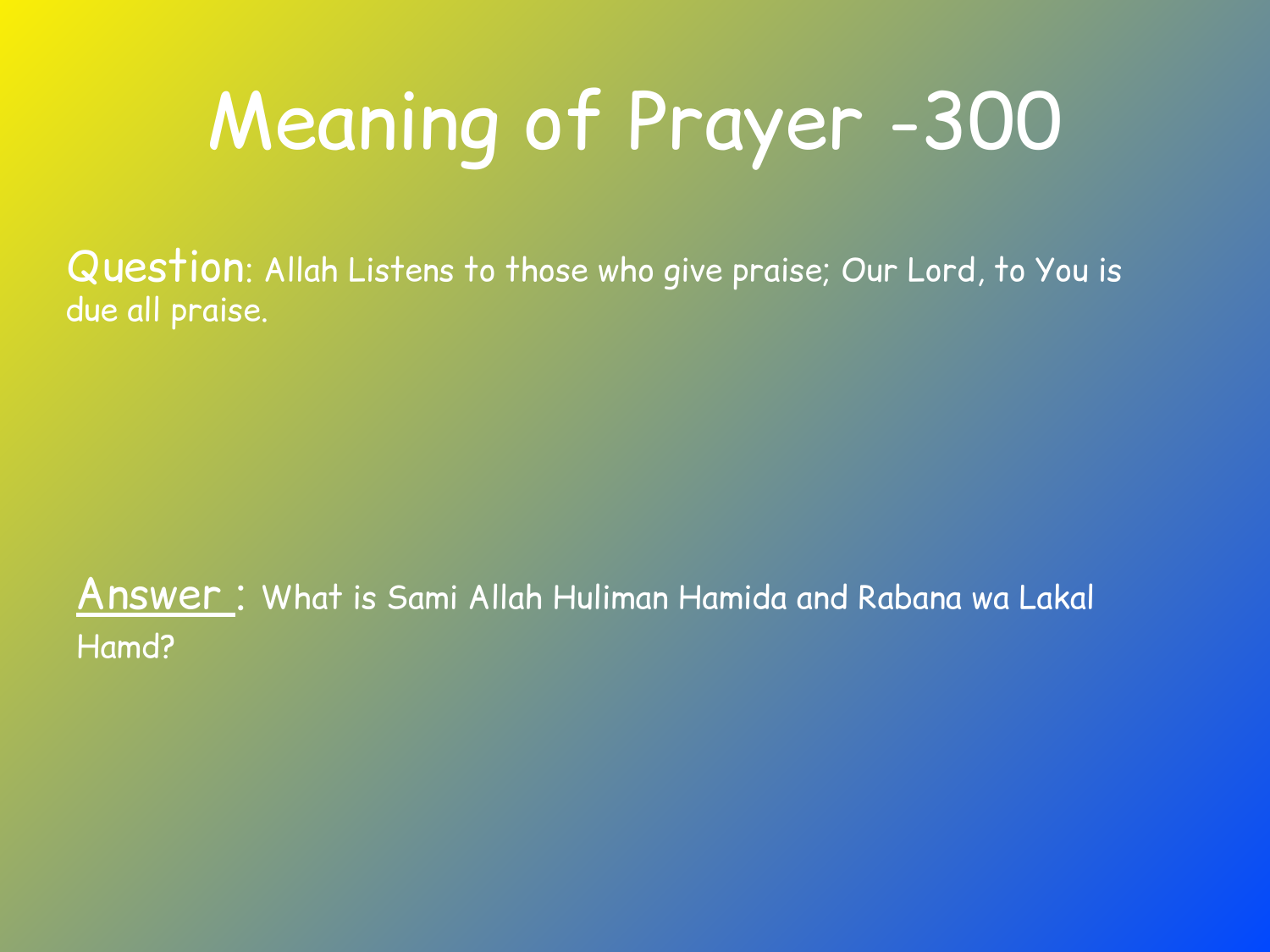

# Meaning of Prayer -300
Question: Allah Listens to those who give praise; Our Lord, to You is due all praise.

Answer : What is Sami Allah Huliman Hamida and Rabana wa Lakal Hamd?